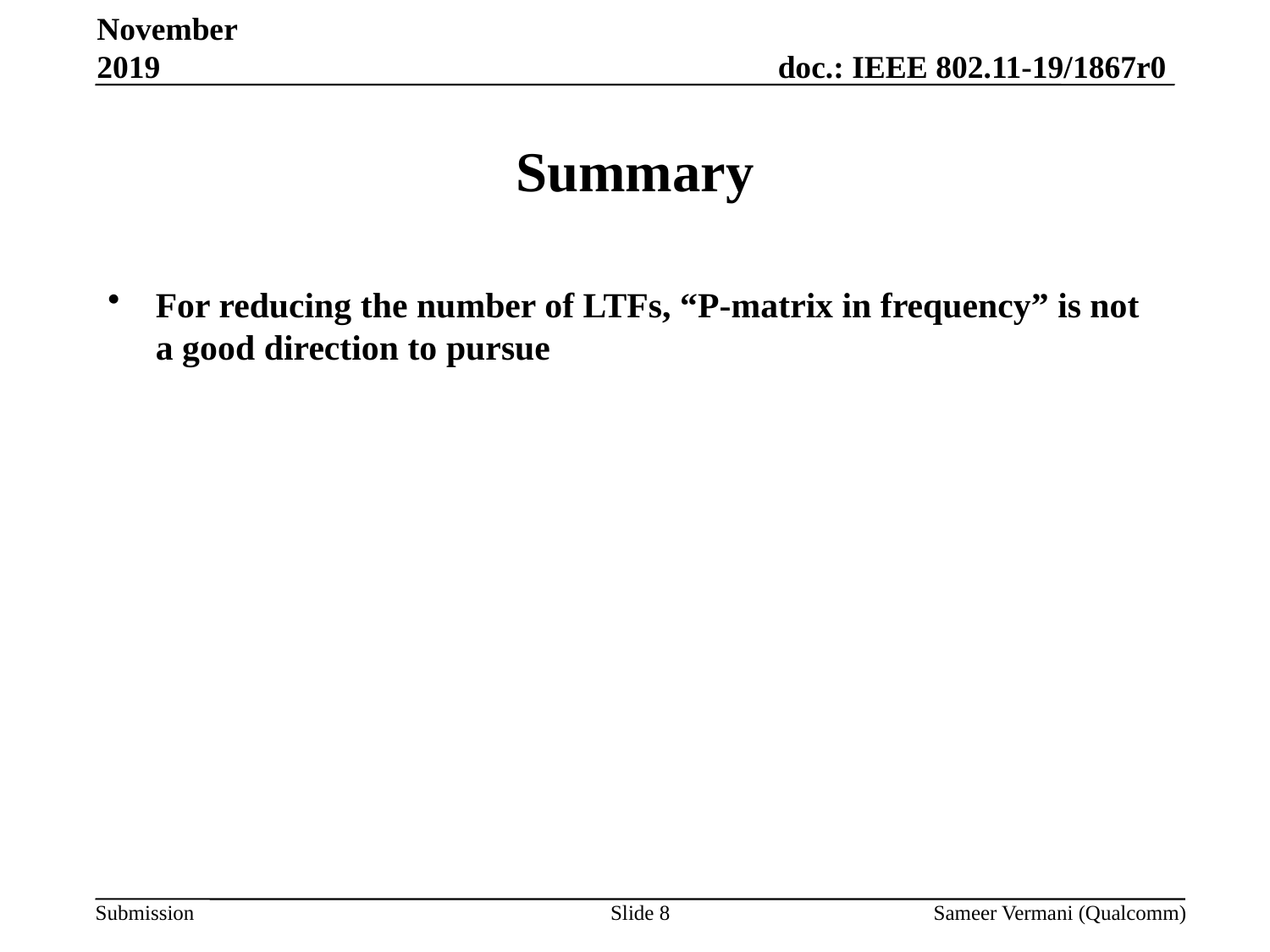

November 2019
# Summary
For reducing the number of LTFs, “P-matrix in frequency” is not a good direction to pursue

Slide 8
Sameer Vermani (Qualcomm)